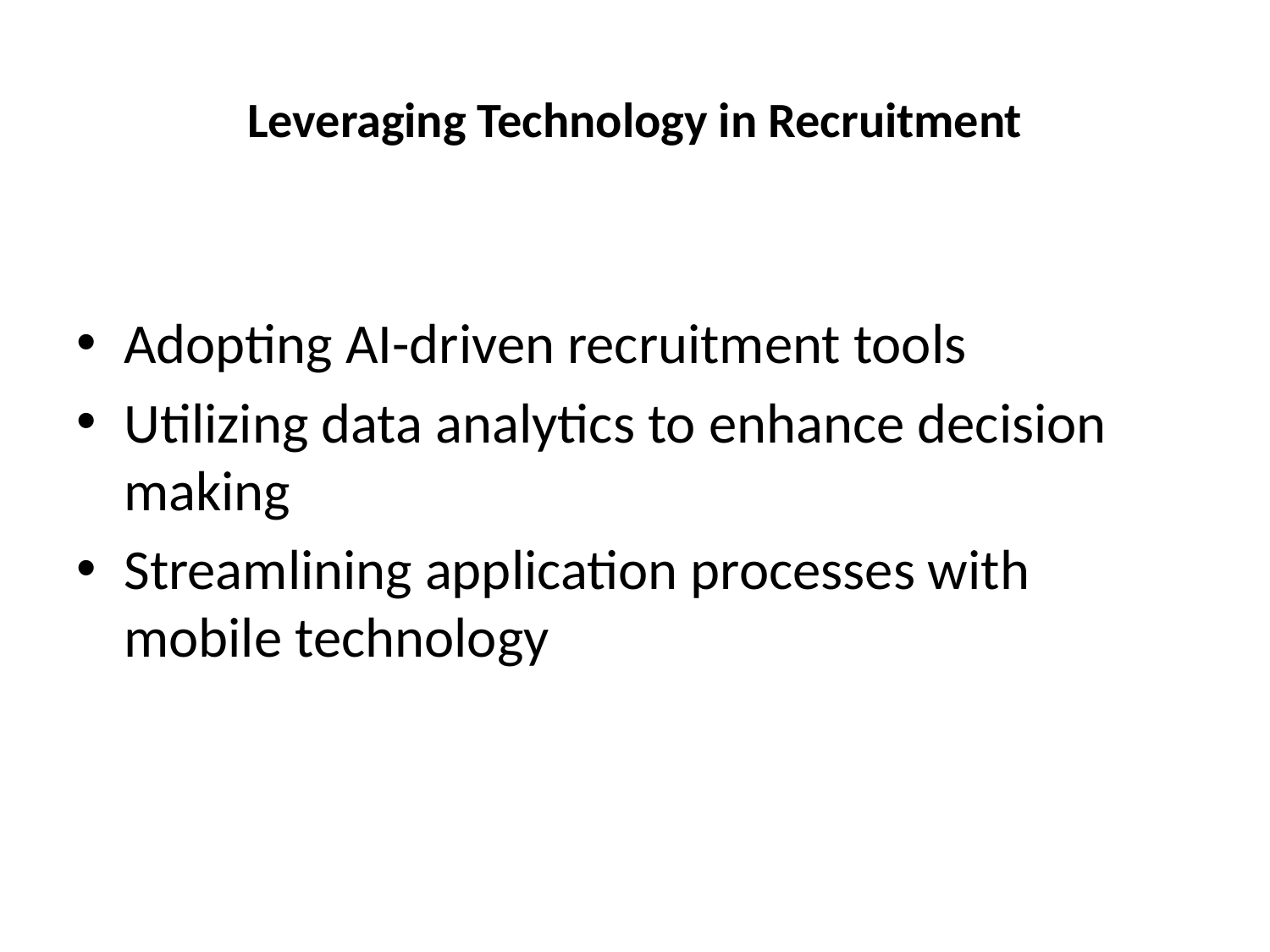

# Leveraging Technology in Recruitment

Adopting AI-driven recruitment tools
Utilizing data analytics to enhance decision making
Streamlining application processes with mobile technology